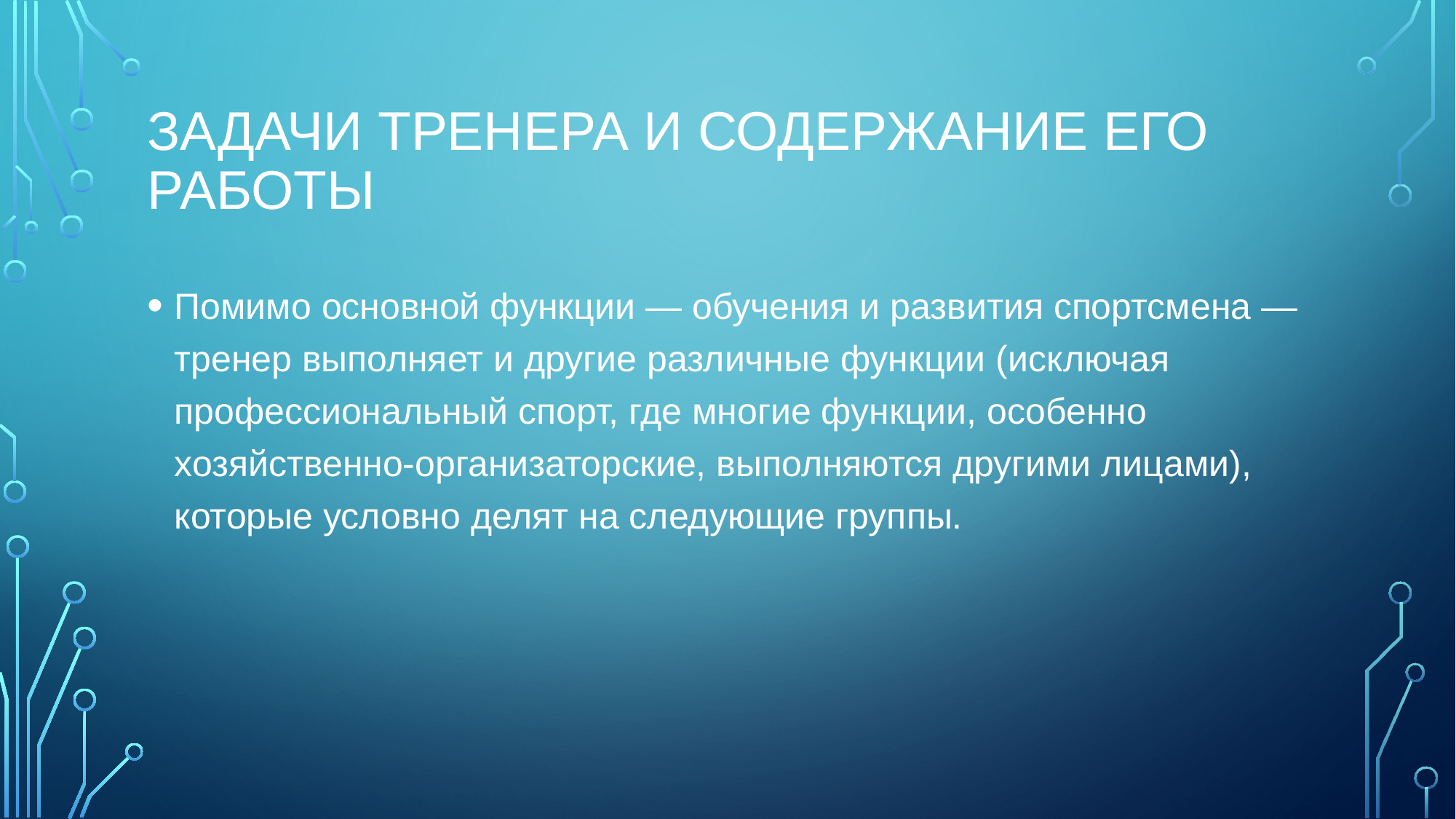

# Задачи тренера и содержание его работы
Помимо основной функции — обучения и развития спортсмена — тренер выполняет и другие различные функции (исключая профессиональный спорт, где многие функции, особенно хозяйственно-организаторские, выполняются другими лицами), которые условно делят на следующие группы.